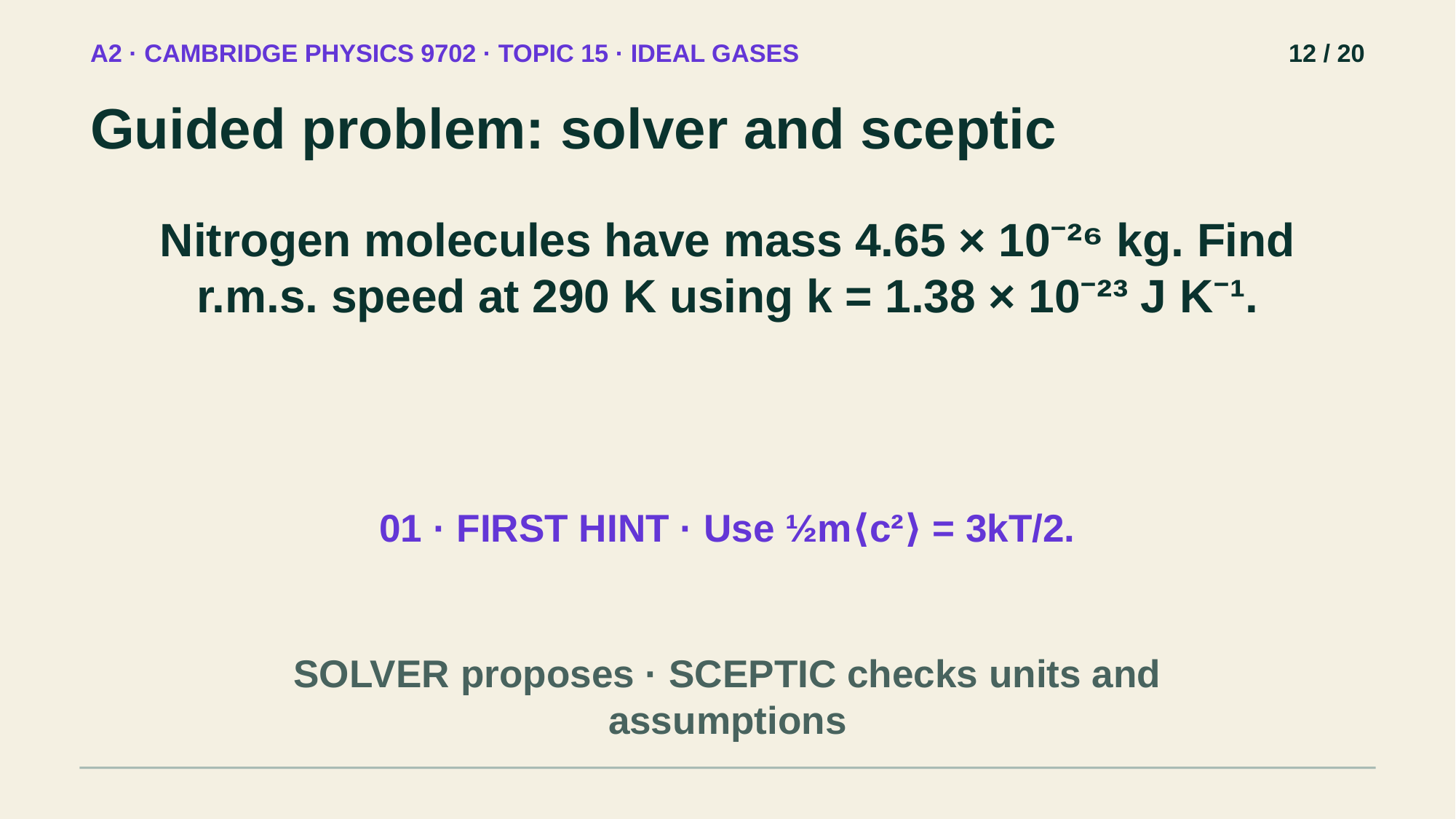

A2 · CAMBRIDGE PHYSICS 9702 · TOPIC 15 · IDEAL GASES
12 / 20
Guided problem: solver and sceptic
Nitrogen molecules have mass 4.65 × 10⁻²⁶ kg. Find r.m.s. speed at 290 K using k = 1.38 × 10⁻²³ J K⁻¹.
01 · FIRST HINT · Use ½m⟨c²⟩ = 3kT/2.
SOLVER proposes · SCEPTIC checks units and assumptions